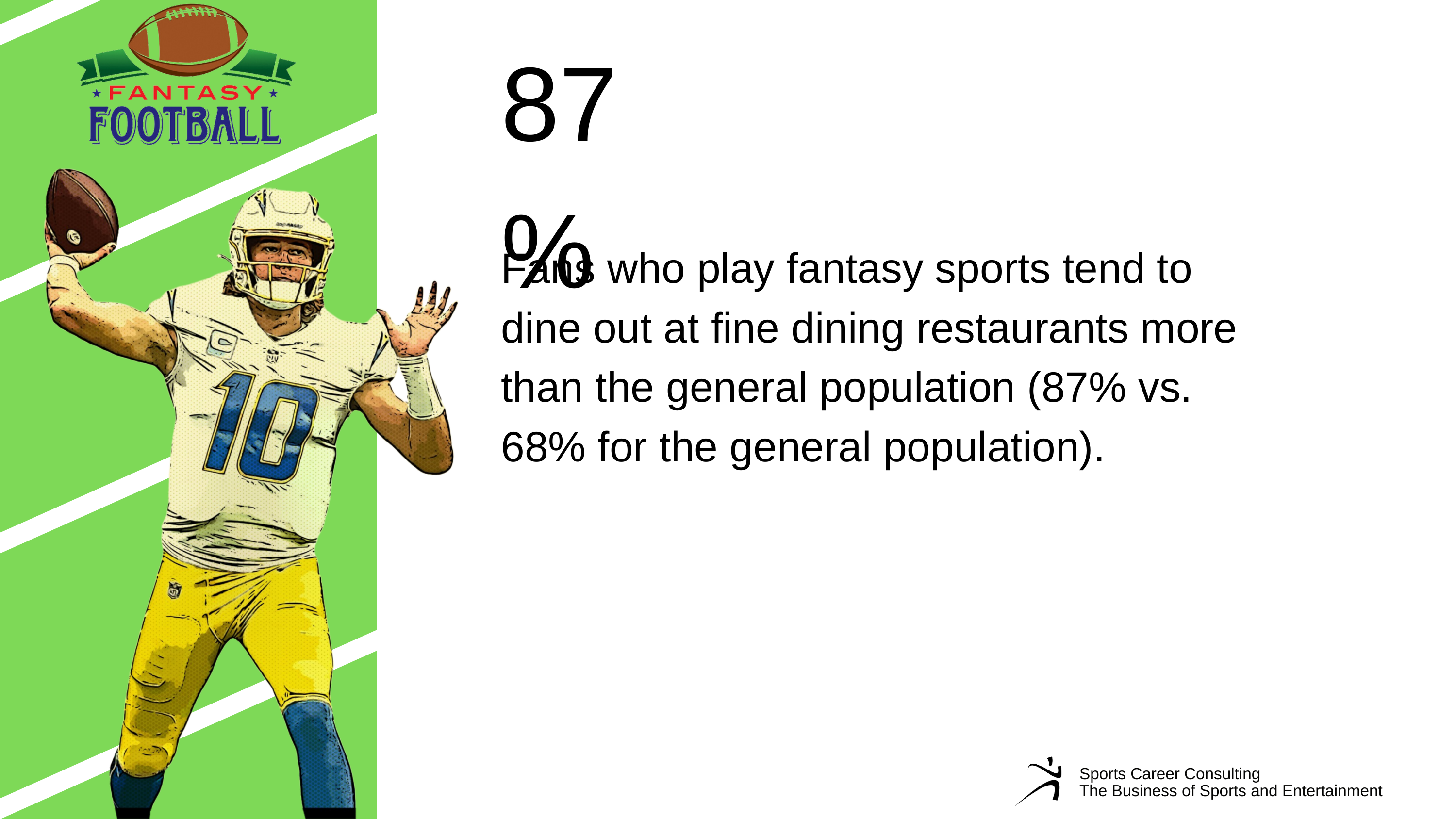

87%

Fans who play fantasy sports tend to dine out at fine dining restaurants more than the general population (87% vs. 68% for the general population).

Sports Career Consulting
The Business of Sports and Entertainment